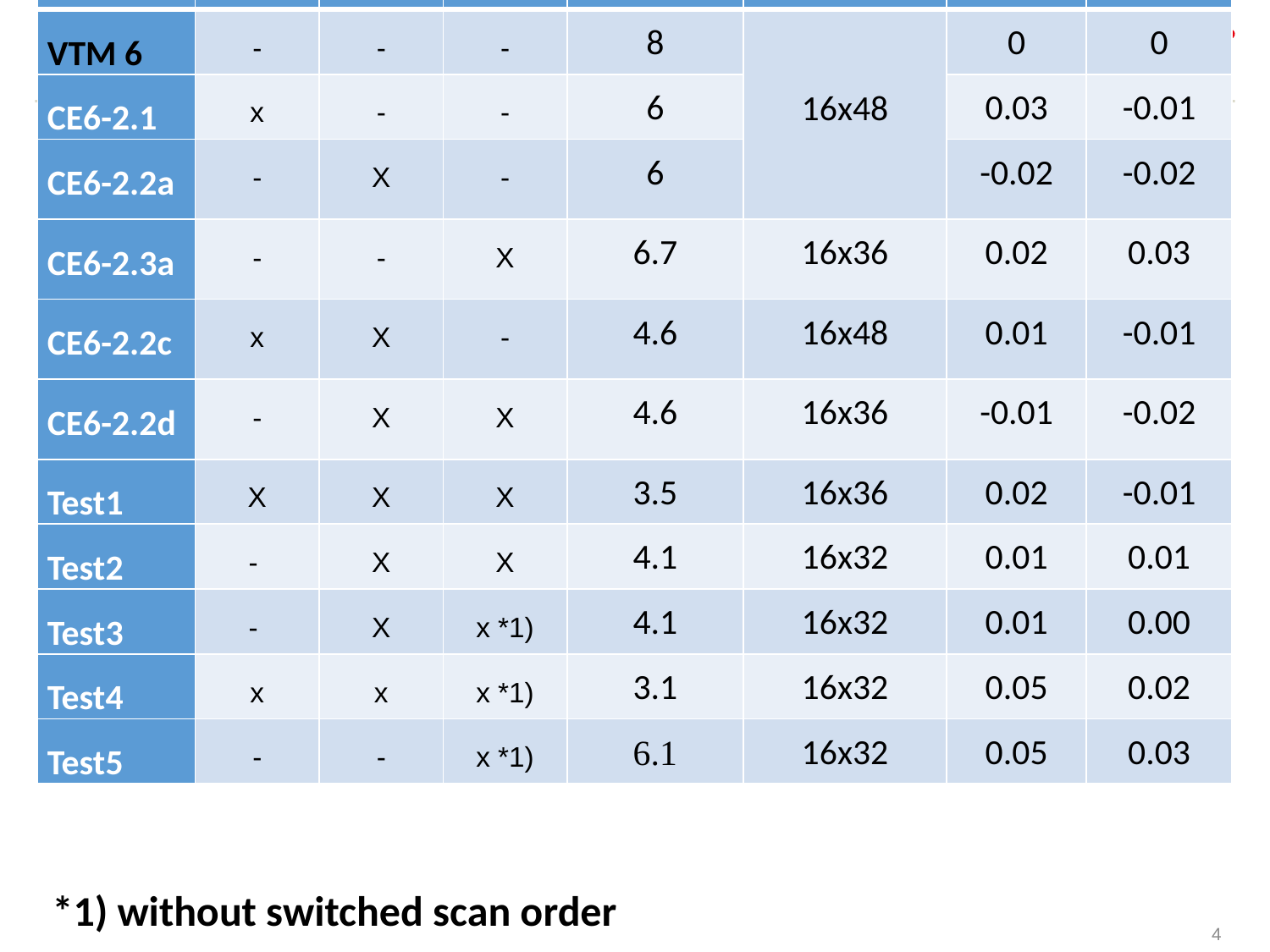

|  | Reduce mode | Reuse matrix | Reduce matrix | Memory cost (KB) | Computation for 8xN, Nx8 | IO | RA |
| --- | --- | --- | --- | --- | --- | --- | --- |
| VTM 6 | - | - | - | 8 | 16x48 | 0 | 0 |
| CE6-2.1 | x | - | - | 6 |  | 0.03 | -0.01 |
| CE6-2.2a | - | X | - | 6 |  | -0.02 | -0.02 |
| CE6-2.3a | - | - | X | 6.7 | 16x36 | 0.02 | 0.03 |
| CE6-2.2c | x | X | - | 4.6 | 16x48 | 0.01 | -0.01 |
| CE6-2.2d | - | X | X | 4.6 | 16x36 | -0.01 | -0.02 |
| Test1 | X | X | X | 3.5 | 16x36 | 0.02 | -0.01 |
| Test2 | - | X | X | 4.1 | 16x32 | 0.01 | 0.01 |
| Test3 | - | X | x \*1) | 4.1 | 16x32 | 0.01 | 0.00 |
| Test4 | x | x | x \*1) | 3.1 | 16x32 | 0.05 | 0.02 |
| Test5 | - | - | x \*1) | 6.1 | 16x32 | 0.05 | 0.03 |
# Method complexity and Simulation results

*1) without switched scan order
4